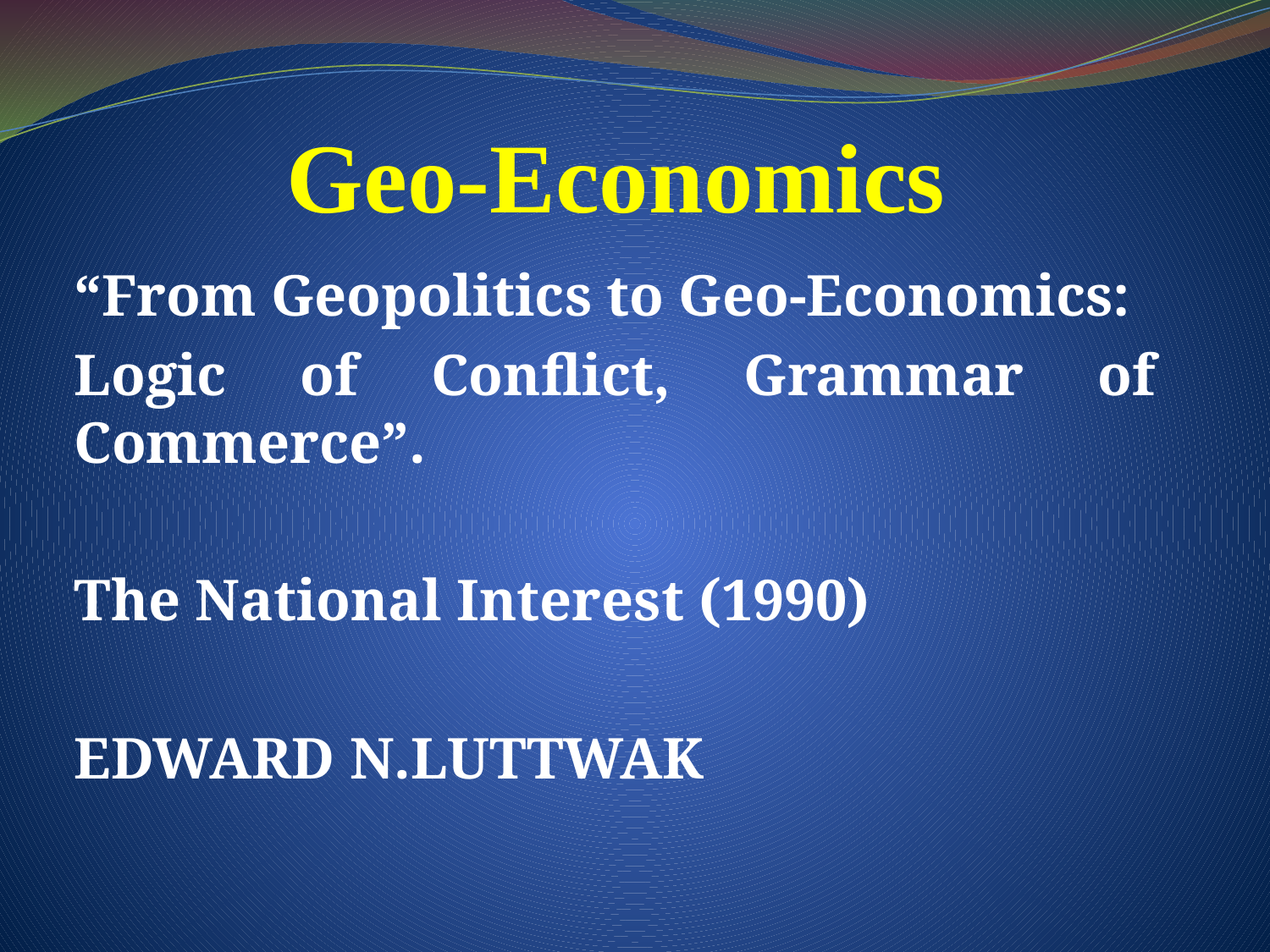

# Geo-Economics
“From Geopolitics to Geo-Economics:
Logic of Conflict, Grammar of Commerce”.

The National Interest (1990)

EDWARD N.LUTTWAK